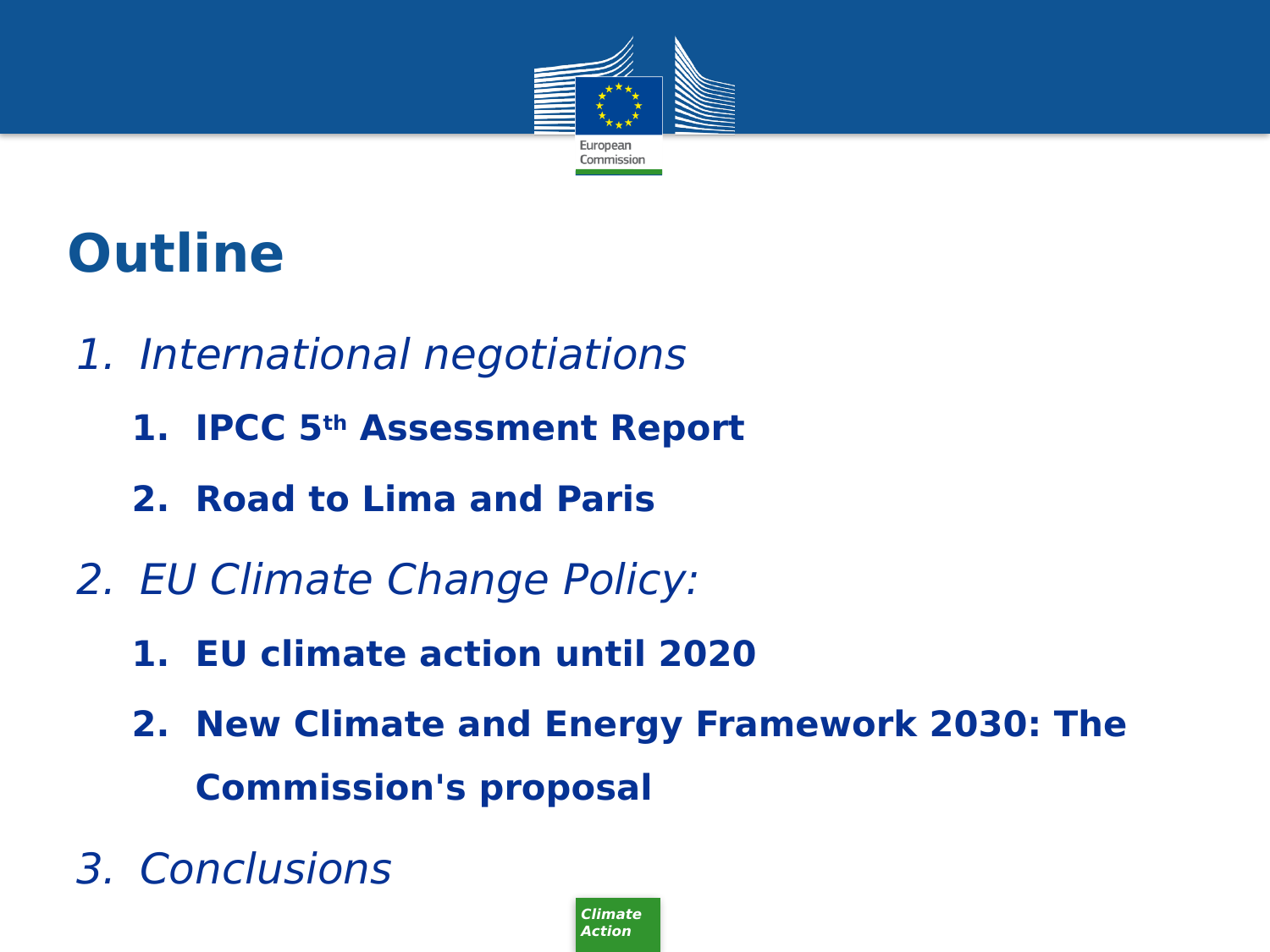

# Outline
International negotiations
IPCC 5th Assessment Report
Road to Lima and Paris
EU Climate Change Policy:
EU climate action until 2020
New Climate and Energy Framework 2030: The Commission's proposal
Conclusions